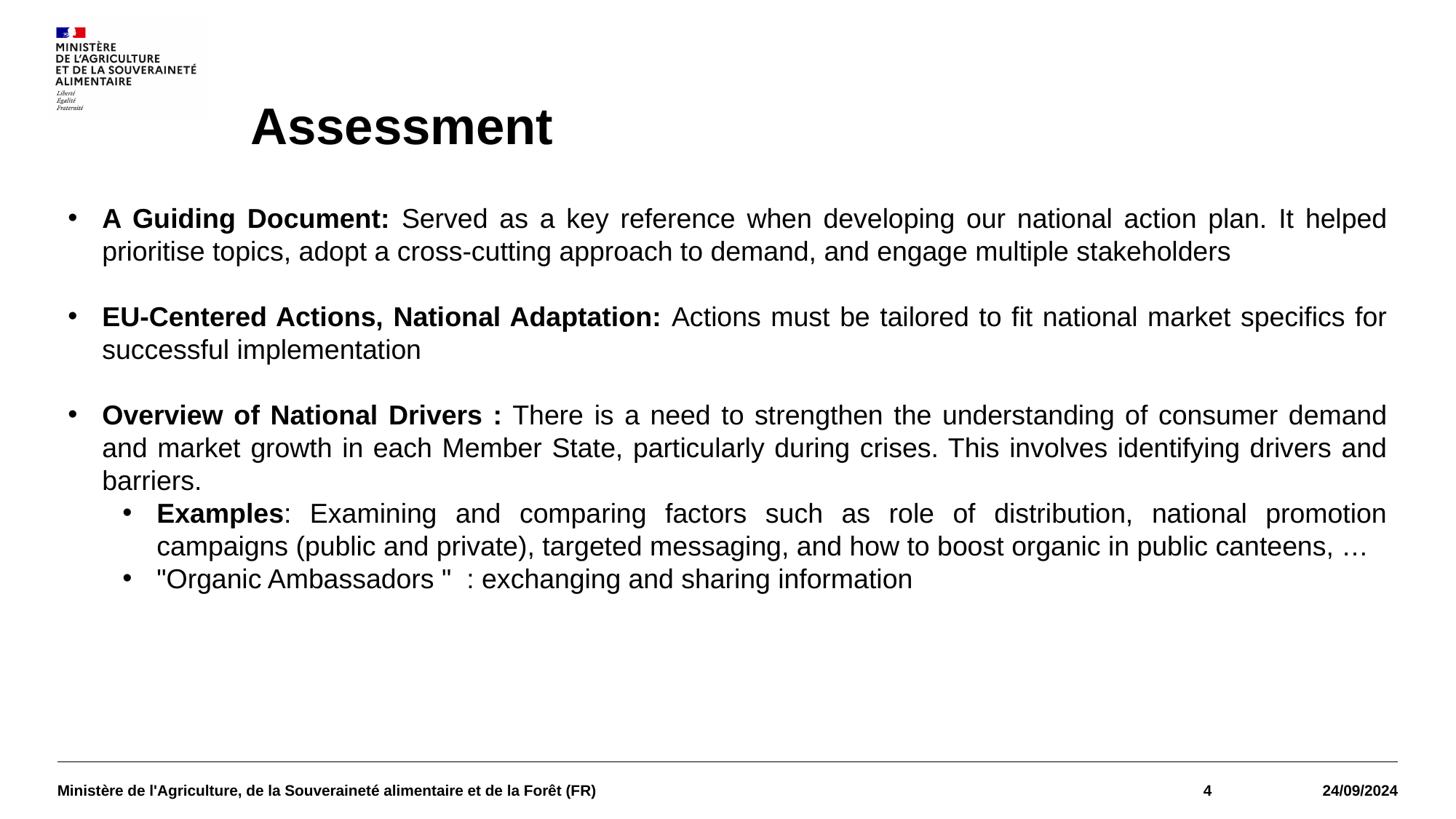

# Assessment
A Guiding Document: Served as a key reference when developing our national action plan. It helped prioritise topics, adopt a cross-cutting approach to demand, and engage multiple stakeholders

EU-Centered Actions, National Adaptation: Actions must be tailored to fit national market specifics for successful implementation

Overview of National Drivers : There is a need to strengthen the understanding of consumer demand and market growth in each Member State, particularly during crises. This involves identifying drivers and barriers.
Examples: Examining and comparing factors such as role of distribution, national promotion campaigns (public and private), targeted messaging, and how to boost organic in public canteens, …
"Organic Ambassadors "  : exchanging and sharing information

Ministère de l'Agriculture, de la Souveraineté alimentaire et de la Forêt (FR)
4
24/09/2024